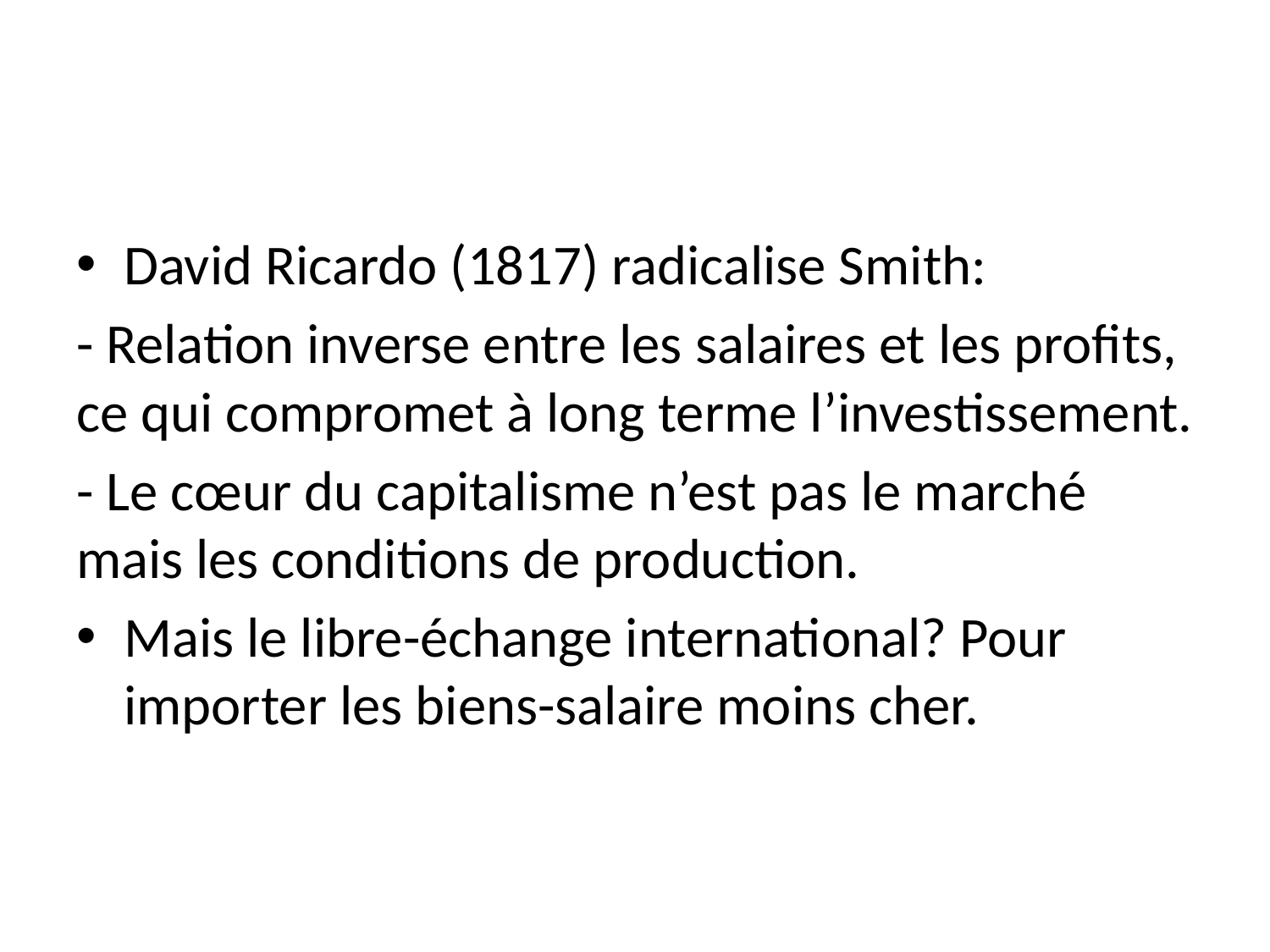

#
David Ricardo (1817) radicalise Smith:
- Relation inverse entre les salaires et les profits, ce qui compromet à long terme l’investissement.
- Le cœur du capitalisme n’est pas le marché mais les conditions de production.
Mais le libre-échange international? Pour importer les biens-salaire moins cher.